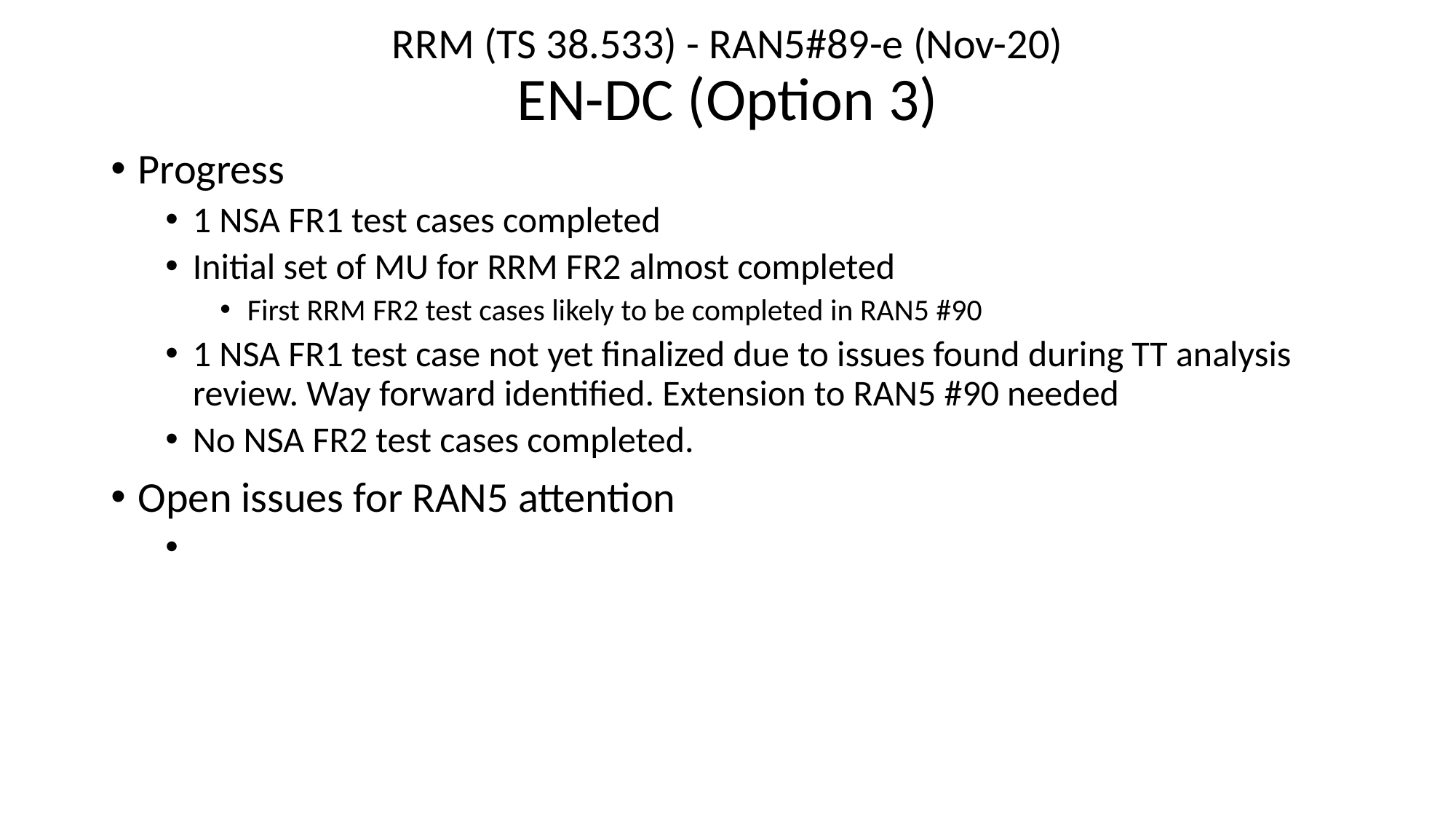

# RRM (TS 38.533) - RAN5#89-e (Nov-20) EN-DC (Option 3)
Progress
1 NSA FR1 test cases completed
Initial set of MU for RRM FR2 almost completed
First RRM FR2 test cases likely to be completed in RAN5 #90
1 NSA FR1 test case not yet finalized due to issues found during TT analysis review. Way forward identified. Extension to RAN5 #90 needed
No NSA FR2 test cases completed.
Open issues for RAN5 attention